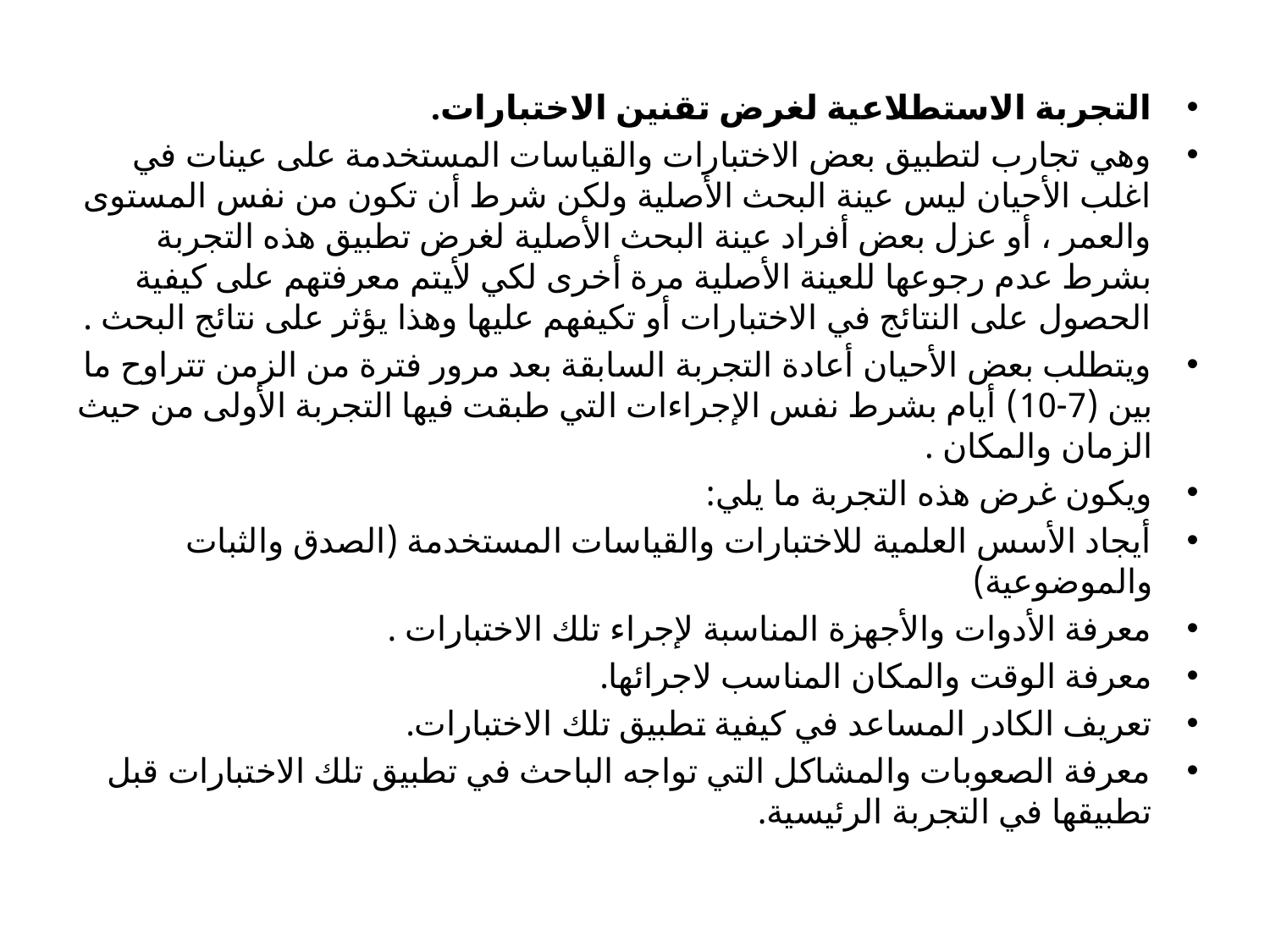

التجربة الاستطلاعية لغرض تقنين الاختبارات.
	وهي تجارب لتطبيق بعض الاختبارات والقياسات المستخدمة على عينات في اغلب الأحيان ليس عينة البحث الأصلية ولكن شرط أن تكون من نفس المستوى والعمر ، أو عزل بعض أفراد عينة البحث الأصلية لغرض تطبيق هذه التجربة بشرط عدم رجوعها للعينة الأصلية مرة أخرى لكي لأيتم معرفتهم على كيفية الحصول على النتائج في الاختبارات أو تكيفهم عليها وهذا يؤثر على نتائج البحث .
	ويتطلب بعض الأحيان أعادة التجربة السابقة بعد مرور فترة من الزمن تتراوح ما بين (7-10) أيام بشرط نفس الإجراءات التي طبقت فيها التجربة الأولى من حيث الزمان والمكان .
	ويكون غرض هذه التجربة ما يلي:
أيجاد الأسس العلمية للاختبارات والقياسات المستخدمة (الصدق والثبات والموضوعية)
معرفة الأدوات والأجهزة المناسبة لإجراء تلك الاختبارات .
معرفة الوقت والمكان المناسب لاجرائها.
تعريف الكادر المساعد في كيفية تطبيق تلك الاختبارات.
معرفة الصعوبات والمشاكل التي تواجه الباحث في تطبيق تلك الاختبارات قبل تطبيقها في التجربة الرئيسية.